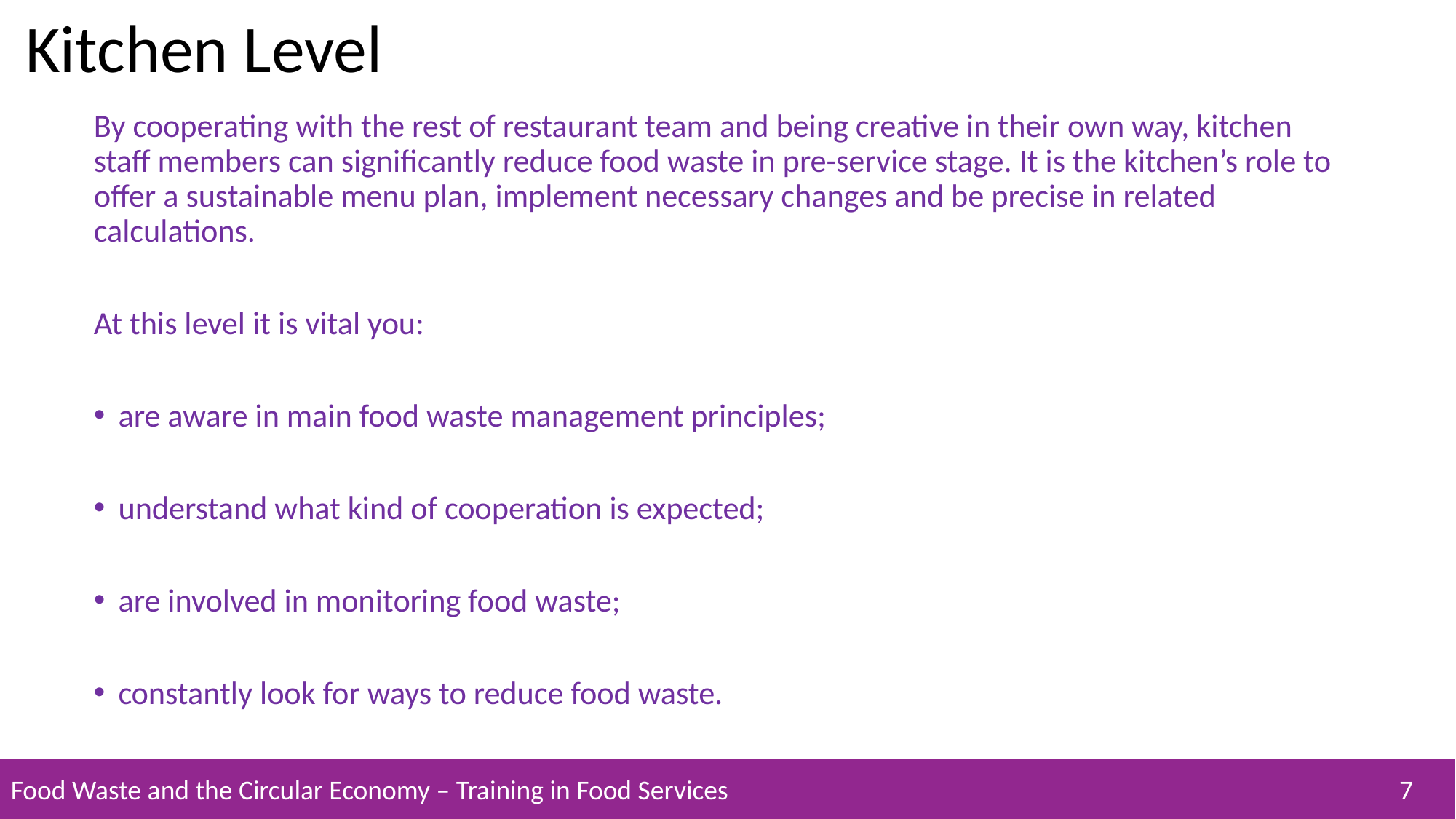

# Kitchen Level
By cooperating with the rest of restaurant team and being creative in their own way, kitchen staff members can significantly reduce food waste in pre-service stage. It is the kitchen’s role to offer a sustainable menu plan, implement necessary changes and be precise in related calculations.

At this level it is vital you:

are aware in main food waste management principles;

understand what kind of cooperation is expected;

are involved in monitoring food waste;

constantly look for ways to reduce food waste.